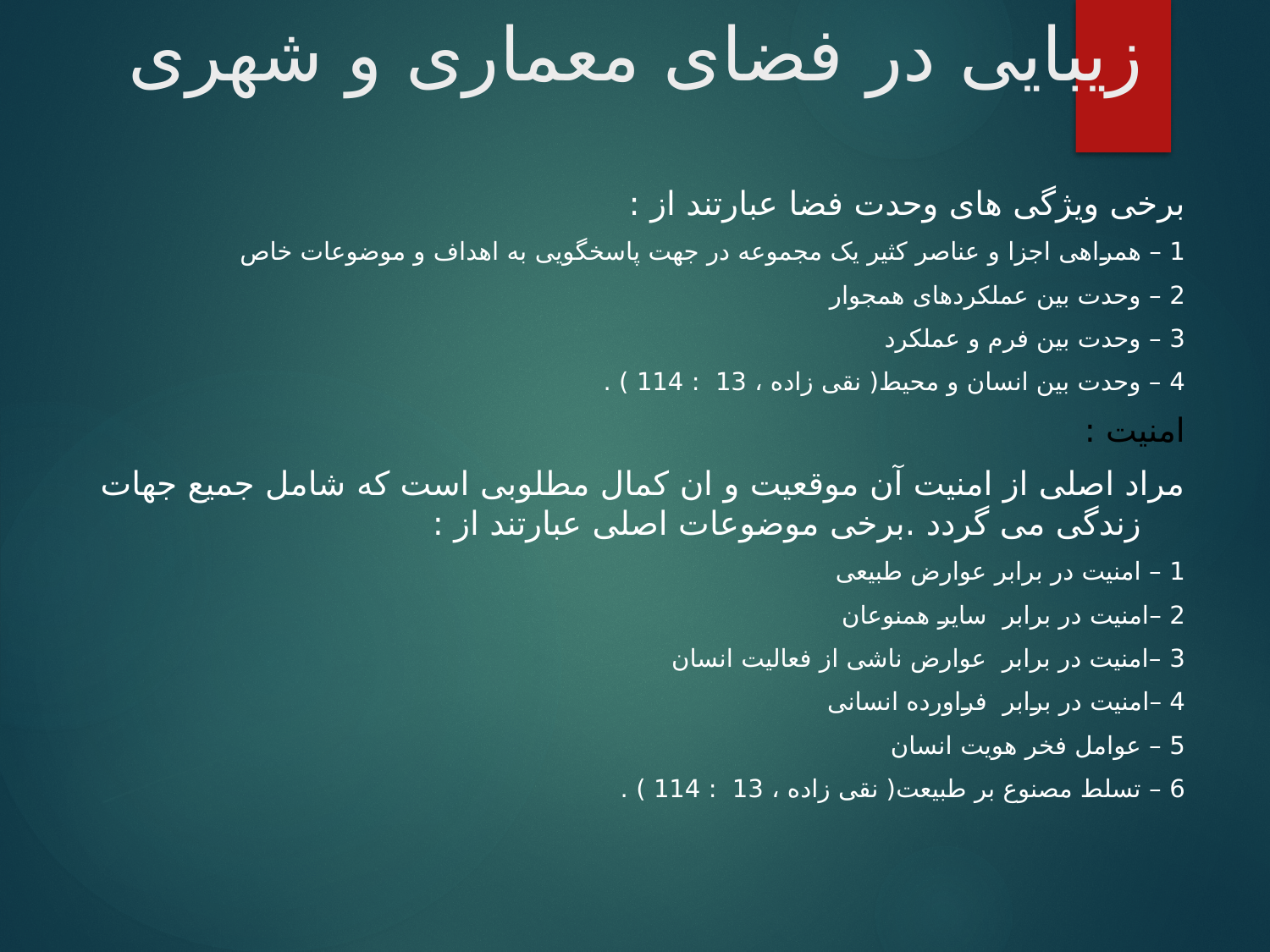

# زیبایی در فضای معماری و شهری
برخی ویژگی های وحدت فضا عبارتند از :
1 – همراهی اجزا و عناصر کثیر یک مجموعه در جهت پاسخگویی به اهداف و موضوعات خاص
2 – وحدت بین عملکردهای همجوار
3 – وحدت بین فرم و عملکرد
4 – وحدت بین انسان و محیط( نقی زاده ، 13  : 114 ) .
امنیت :
مراد اصلی از امنیت آن موقعیت و ان کمال مطلوبی است که شامل جمیع جهات زندگی می گردد .برخی موضوعات اصلی عبارتند از :
1 – امنیت در برابر عوارض طبیعی
2 –امنیت در برابر  سایر همنوعان
3 –امنیت در برابر  عوارض ناشی از فعالیت انسان
4 –امنیت در برابر  فراورده انسانی
5 – عوامل فخر هویت انسان
6 – تسلط مصنوع بر طبیعت( نقی زاده ، 13  : 114 ) .